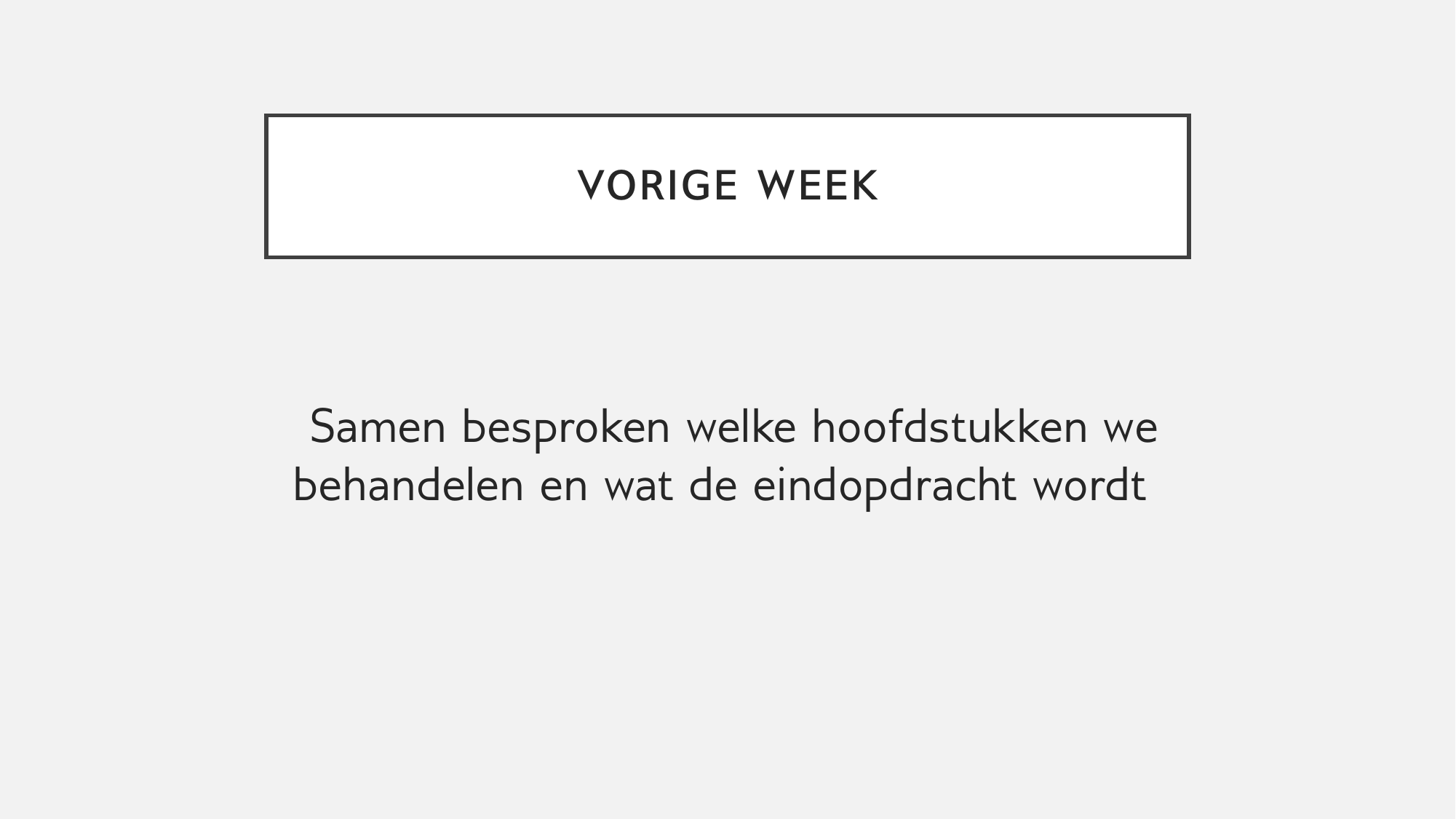

# Vorige week

 Samen besproken welke hoofdstukken we behandelen en wat de eindopdracht wordt